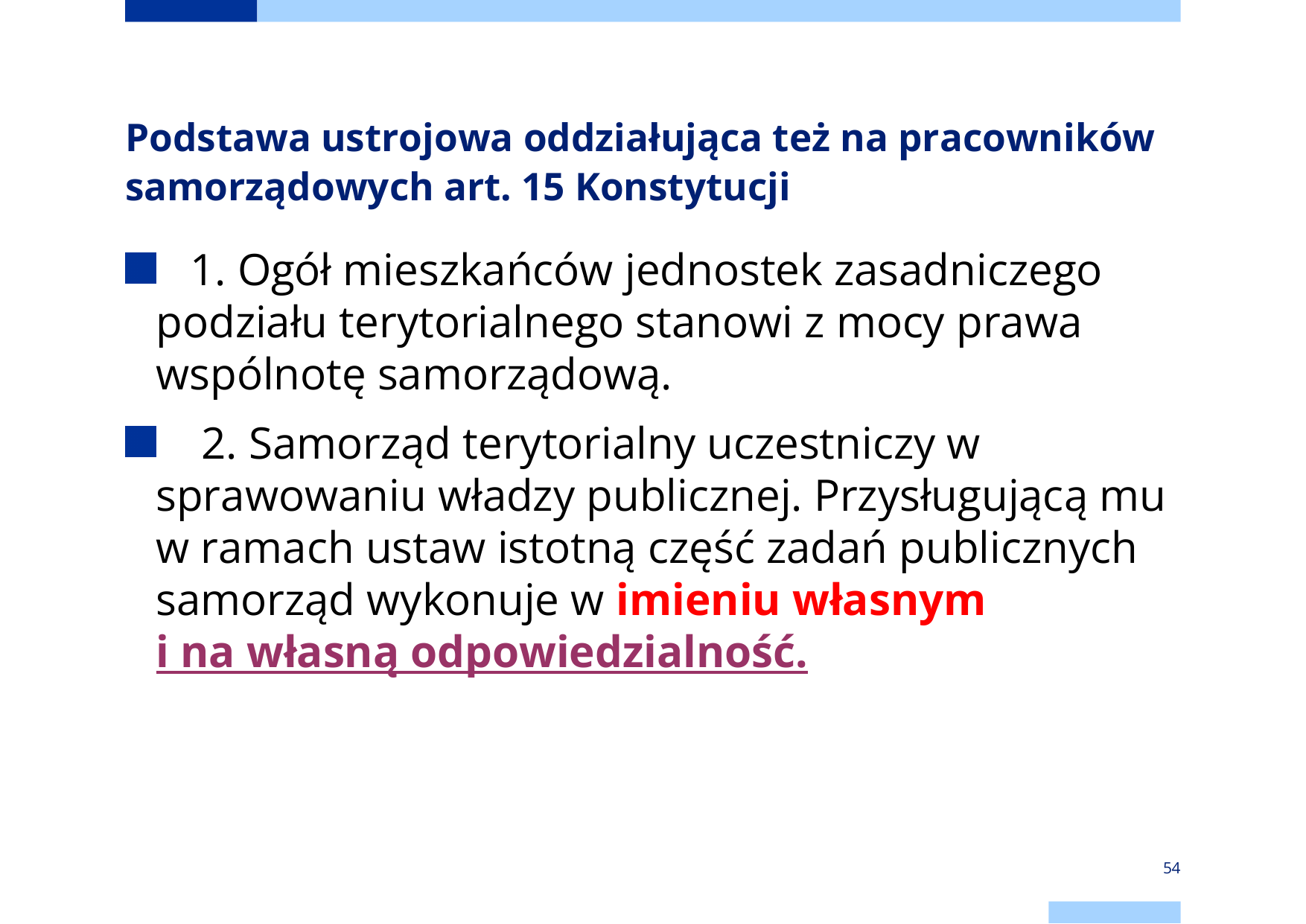

# Podstawa ustrojowa oddziałująca też na pracowników samorządowych art. 15 Konstytucji
   1. Ogół mieszkańców jednostek zasadniczego podziału terytorialnego stanowi z mocy prawa wspólnotę samorządową.
    2. Samorząd terytorialny uczestniczy w sprawowaniu władzy publicznej. Przysługującą mu w ramach ustaw istotną część zadań publicznych samorząd wykonuje w imieniu własnym                i na własną odpowiedzialność.

54